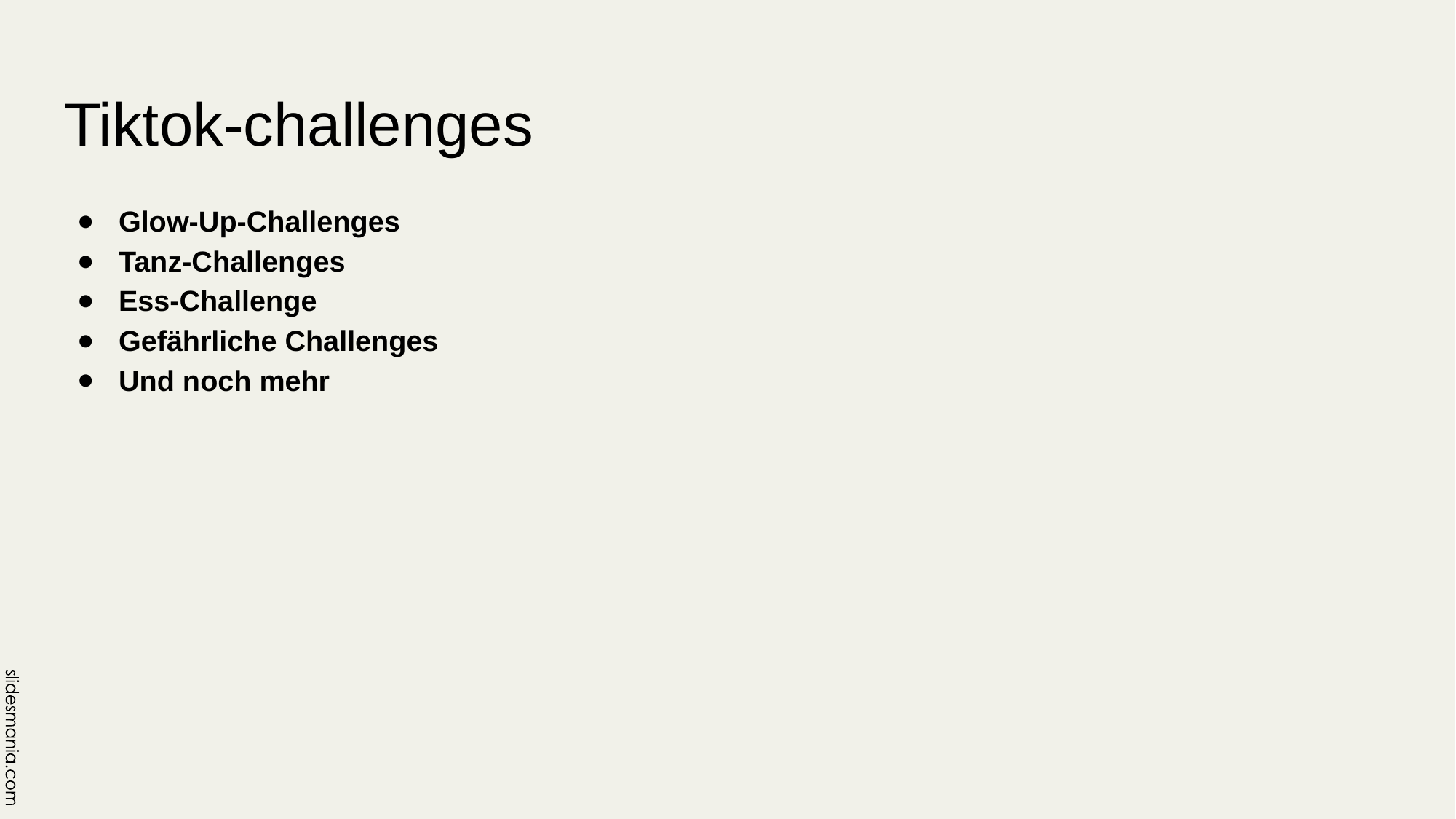

# Tiktok-challenges
Glow-Up-Challenges
Tanz-Challenges
Ess-Challenge
Gefährliche Challenges
Und noch mehr